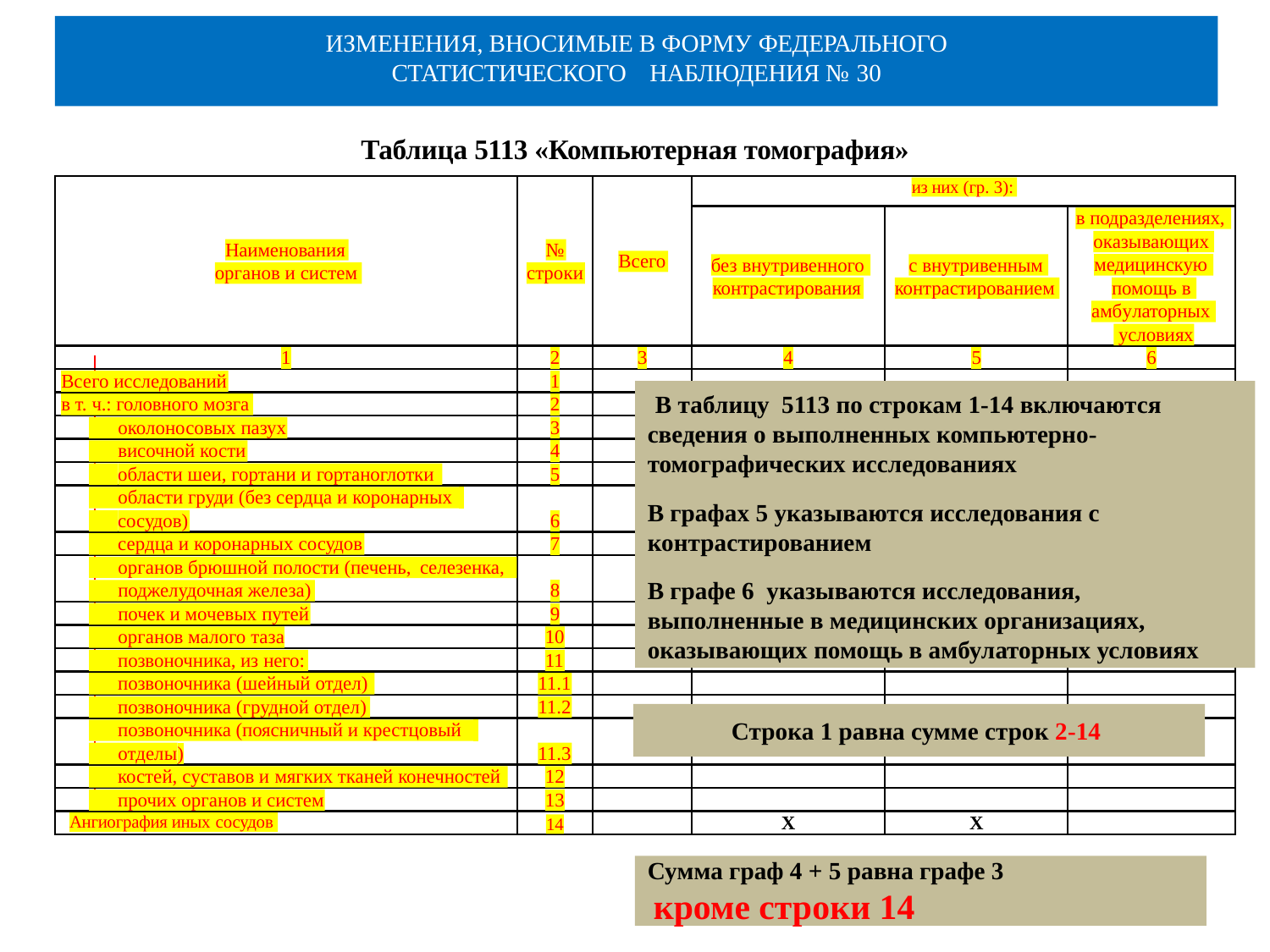

# ИЗМЕНЕНИЯ, ВНОСИМЫЕ В ФОРМУ ФЕДЕРАЛЬНОГО
СТАТИСТИЧЕСКОГО    НАБЛЮДЕНИЯ № 30
Таблица 5113 «Компьютерная томография»

из них (гр. 3):
в подразделениях,

оказывающих

Наименования
№
медицинскую
Всего
без внутривенного
с внутривенным

органов и систем
строки
контрастирования
помощь в

контрастированием

амбулаторных  условиях

1
2
3
4
5
6

Всего исследований
1

 В таблицу  5113 по строкам 1-14 включаются сведения о выполненных компьютерно-томографических исследованиях

В графах 5 указываются исследования с контрастированием

В графе 6  указываются исследования, выполненные в медицинских организациях, оказывающих помощь в амбулаторных условиях
в т. ч.: головного мозга
2

околоносовых пазух
3

височной кости
4

области шеи, гортани и гортаноглотки
5

области груди (без сердца и коронарных

сосудов)
6

сердца и коронарных сосудов
7

органов брюшной полости (печень, селезенка,

поджелудочная железа)
8

почек и мочевых путей
9

органов малого таза
10

позвоночника, из него:
11

позвоночника (шейный отдел)
11.1

позвоночника (грудной отдел)
11.2

Строка 1 равна сумме строк 2-14
позвоночника (поясничный и крестцовый

отделы)
11.3

костей, суставов и мягких тканей конечностей
12

прочих органов и систем
13

Ангиография иных сосудов
Х
Х
14

Сумма граф 4 + 5 равна графе 3
 кроме строки 14